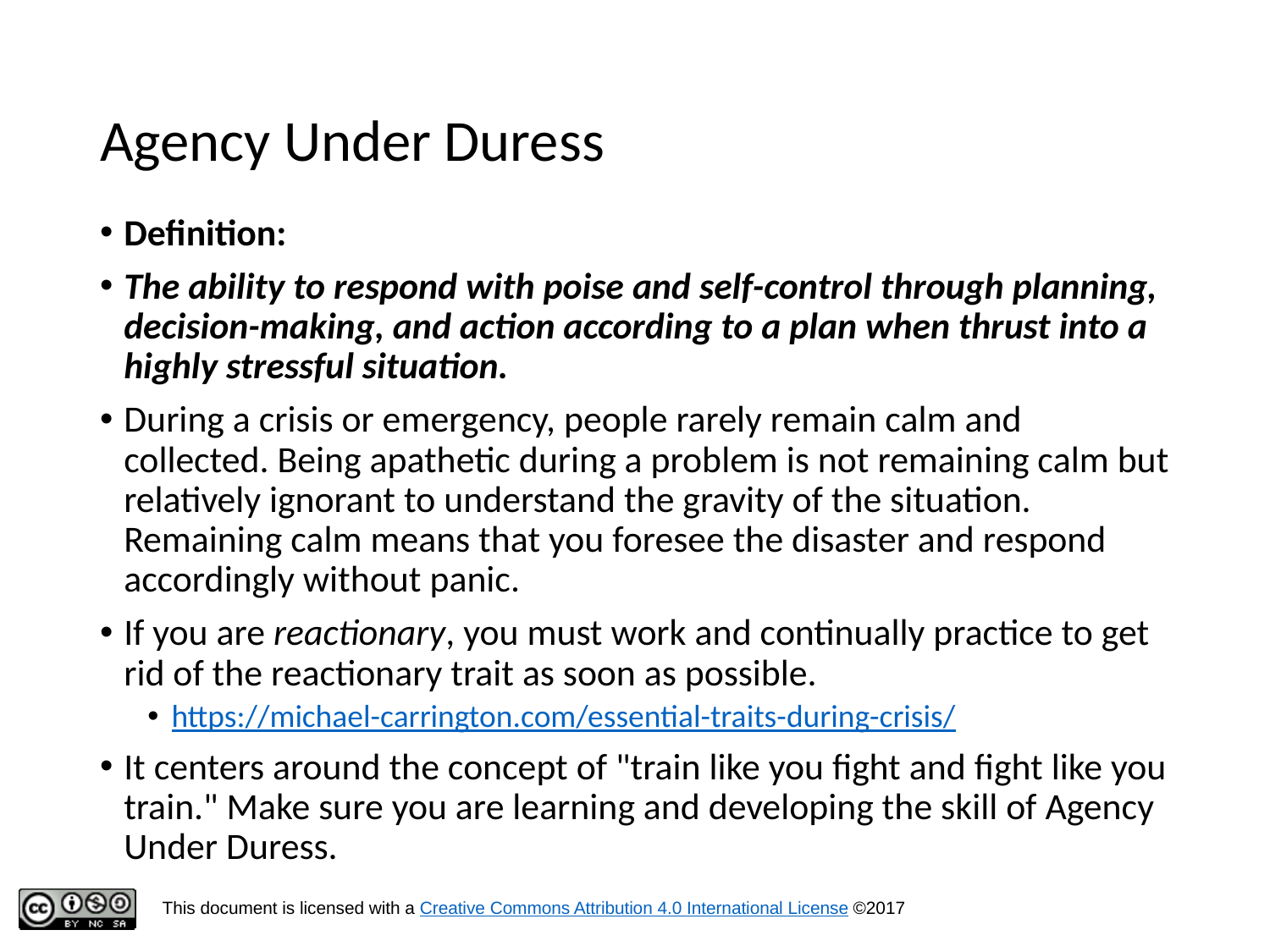

# Agency Under Duress
Definition:
The ability to respond with poise and self-control through planning, decision-making, and action according to a plan when thrust into a highly stressful situation.
During a crisis or emergency, people rarely remain calm and collected. Being apathetic during a problem is not remaining calm but relatively ignorant to understand the gravity of the situation. Remaining calm means that you foresee the disaster and respond accordingly without panic.
If you are reactionary, you must work and continually practice to get rid of the reactionary trait as soon as possible.
https://michael-carrington.com/essential-traits-during-crisis/
It centers around the concept of "train like you fight and fight like you train." Make sure you are learning and developing the skill of Agency Under Duress.